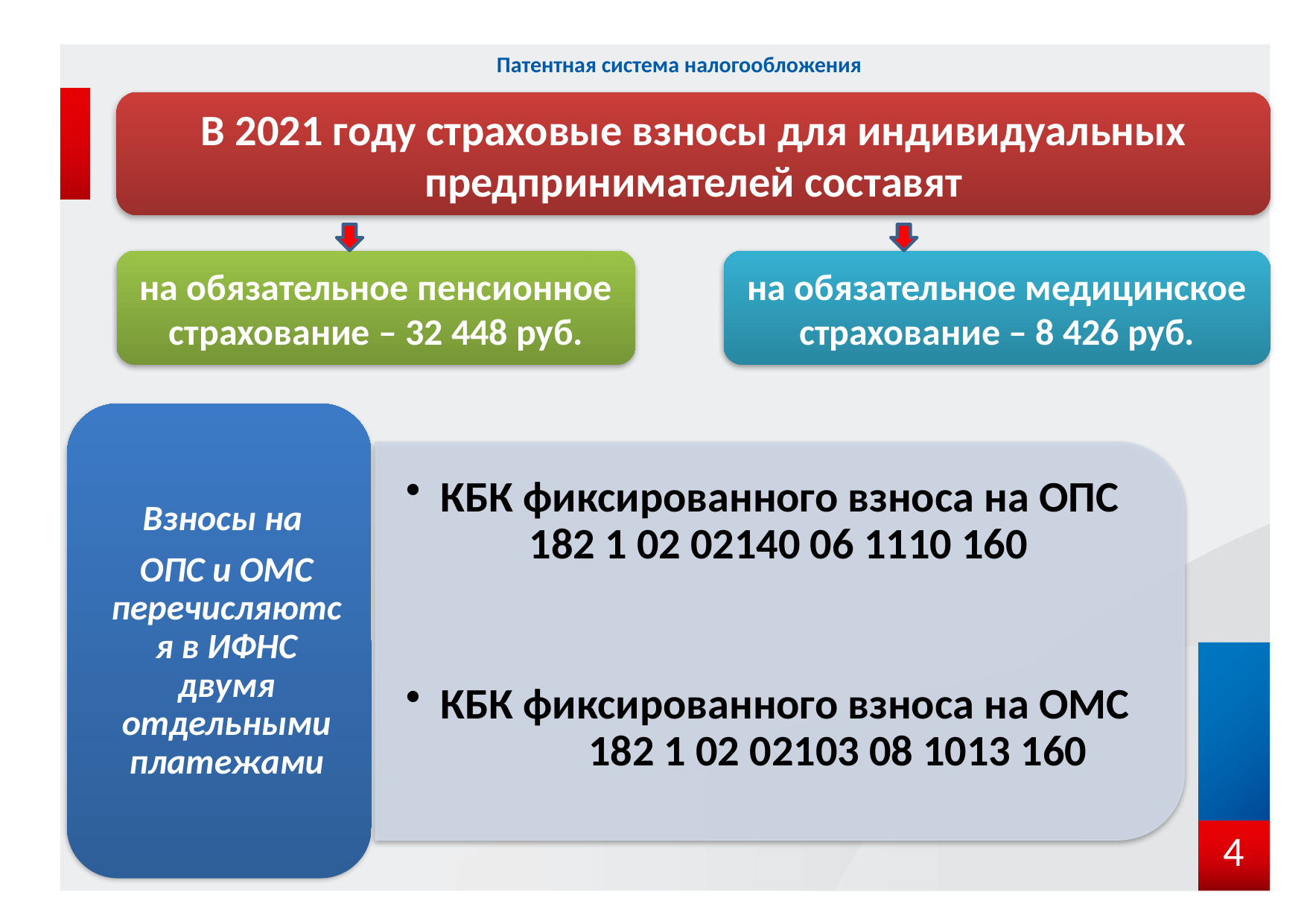

# Патентная система налогообложения
В 2021 году страховые взносы для индивидуальных предпринимателей составят

на обязательное пенсионное страхование – 32 448 руб.
на обязательное медицинское страхование – 8 426 руб.

КБК фиксированного взноса на ОПС           182 1 02 02140 06 1110 160

КБК фиксированного взноса на ОМС                182 1 02 02103 08 1013 160

Взносы на
ОПС и ОМС перечисляются в ИФНС двумя отдельными платежами
4